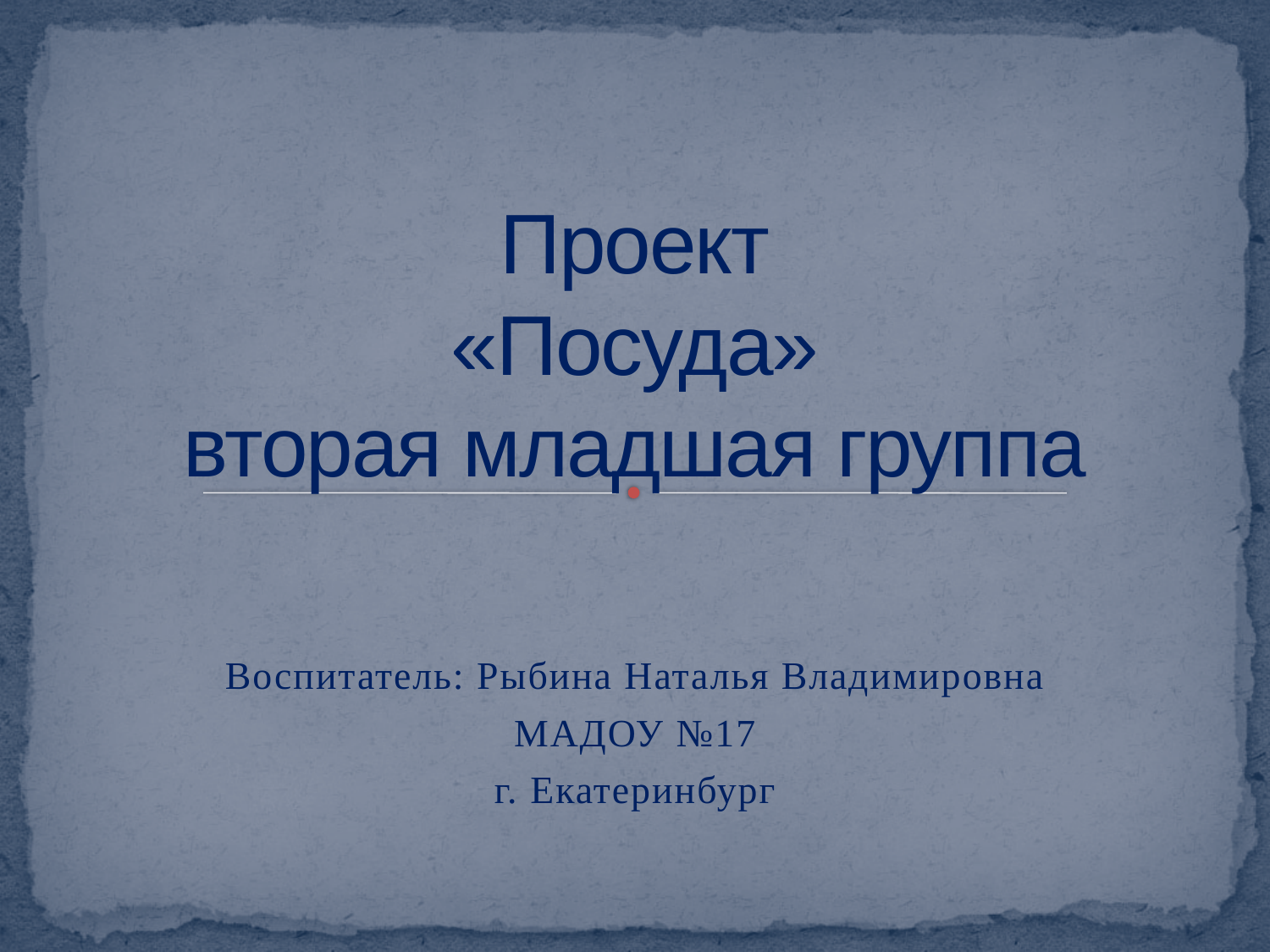

# Проект «Посуда» вторая младшая группа
Воспитатель: Рыбина Наталья Владимировна
МАДОУ №17
г. Екатеринбург